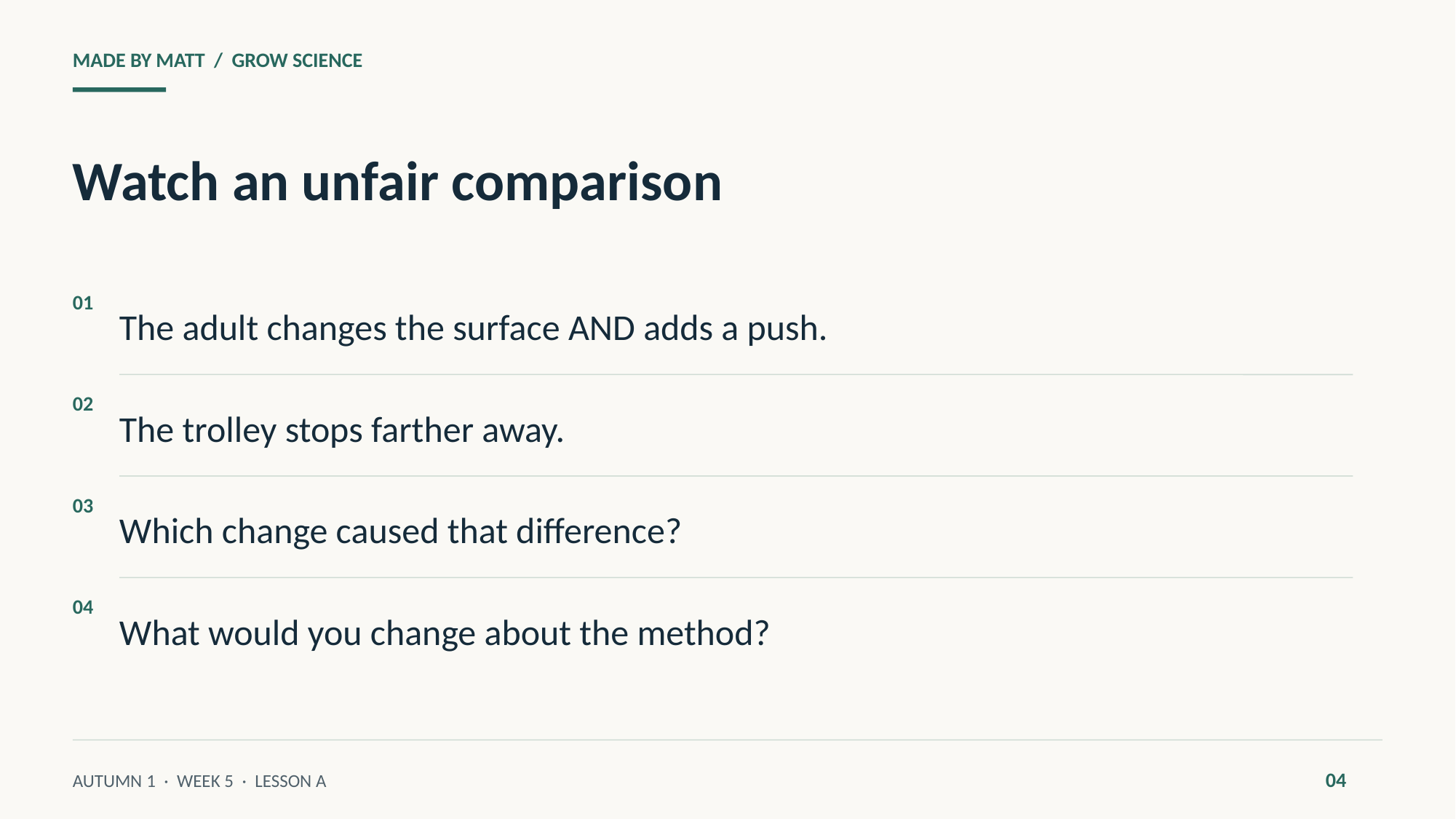

MADE BY MATT  /  GROW SCIENCE

Watch an unfair comparison
The adult changes the surface AND adds a push.
01

The trolley stops farther away.
02

Which change caused that difference?
03

What would you change about the method?
04

04
AUTUMN 1  ·  WEEK 5  ·  LESSON A